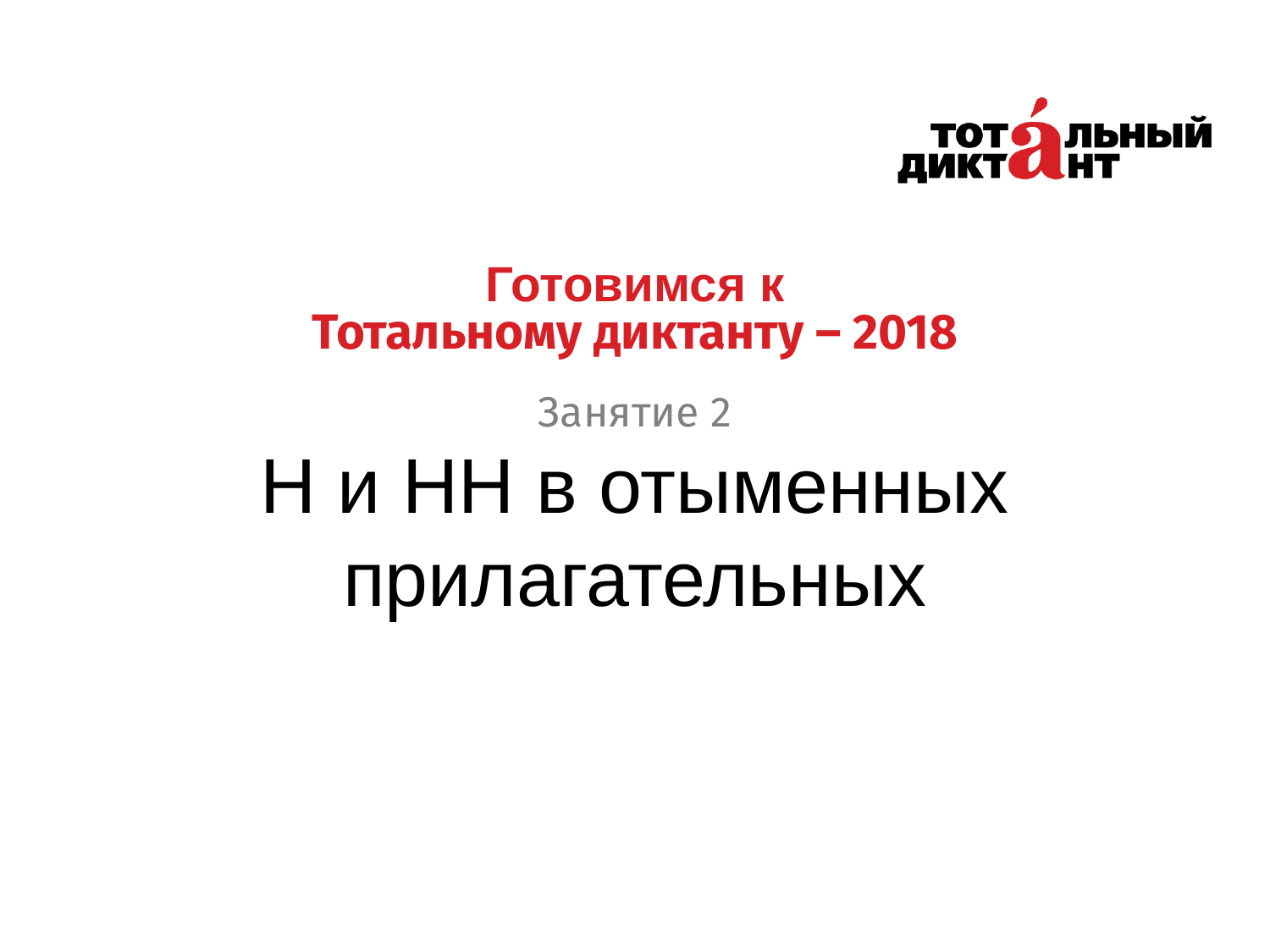

Готовимся к
Тотальному диктанту – 2018

Занятие 2
Н и НН в отыменных прилагательных